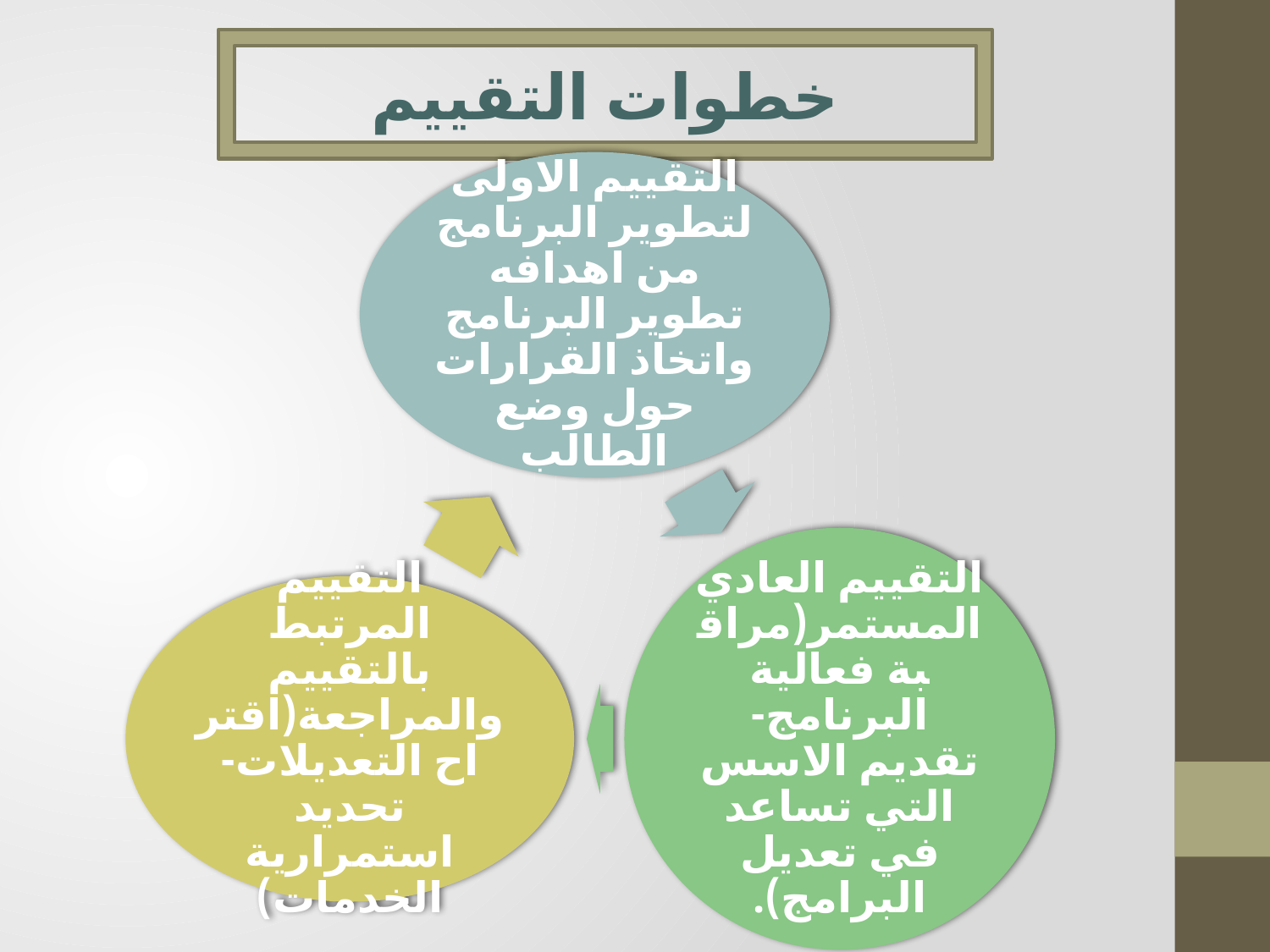

خطوات التقييم
التقييم الاولى لتطوير البرنامج من اهدافه تطوير البرنامج واتخاذ القرارات حول وضع الطالب

التقييم العادي المستمر(مراقبة فعالية البرنامج-تقديم الاسس التي تساعد في تعديل البرامج).

التقييم المرتبط بالتقييم والمراجعة(اقتراح التعديلات-تحديد استمرارية الخدمات)